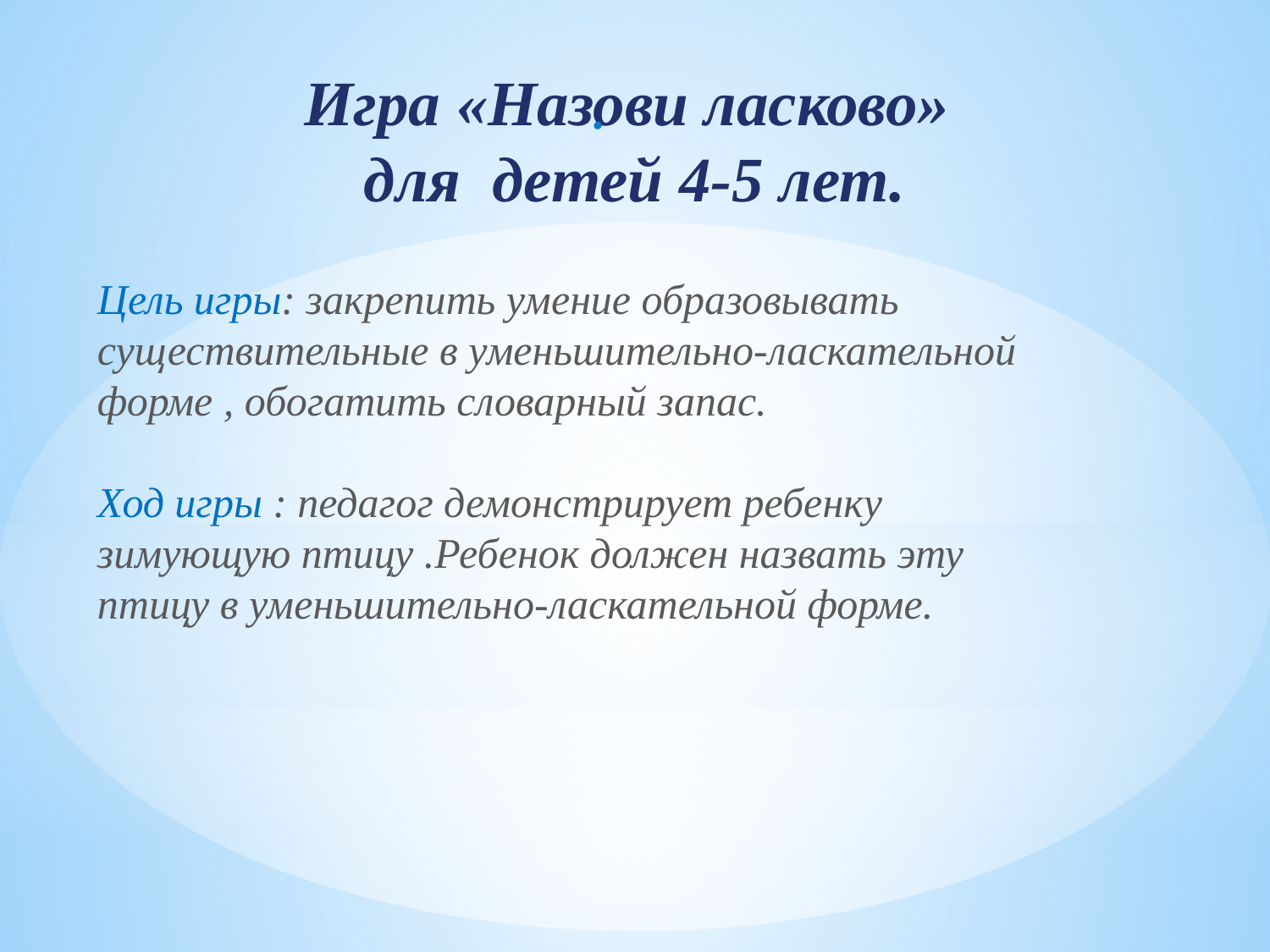

# Игра «Назови ласково» для  детей 4-5 лет.
.
Цель игры: закрепить умение образовывать существительные в уменьшительно-ласкательной форме , обогатить словарный запас.

Ход игры : педагог демонстрирует ребенку зимующую птицу .Ребенок должен назвать эту птицу в уменьшительно-ласкательной форме.